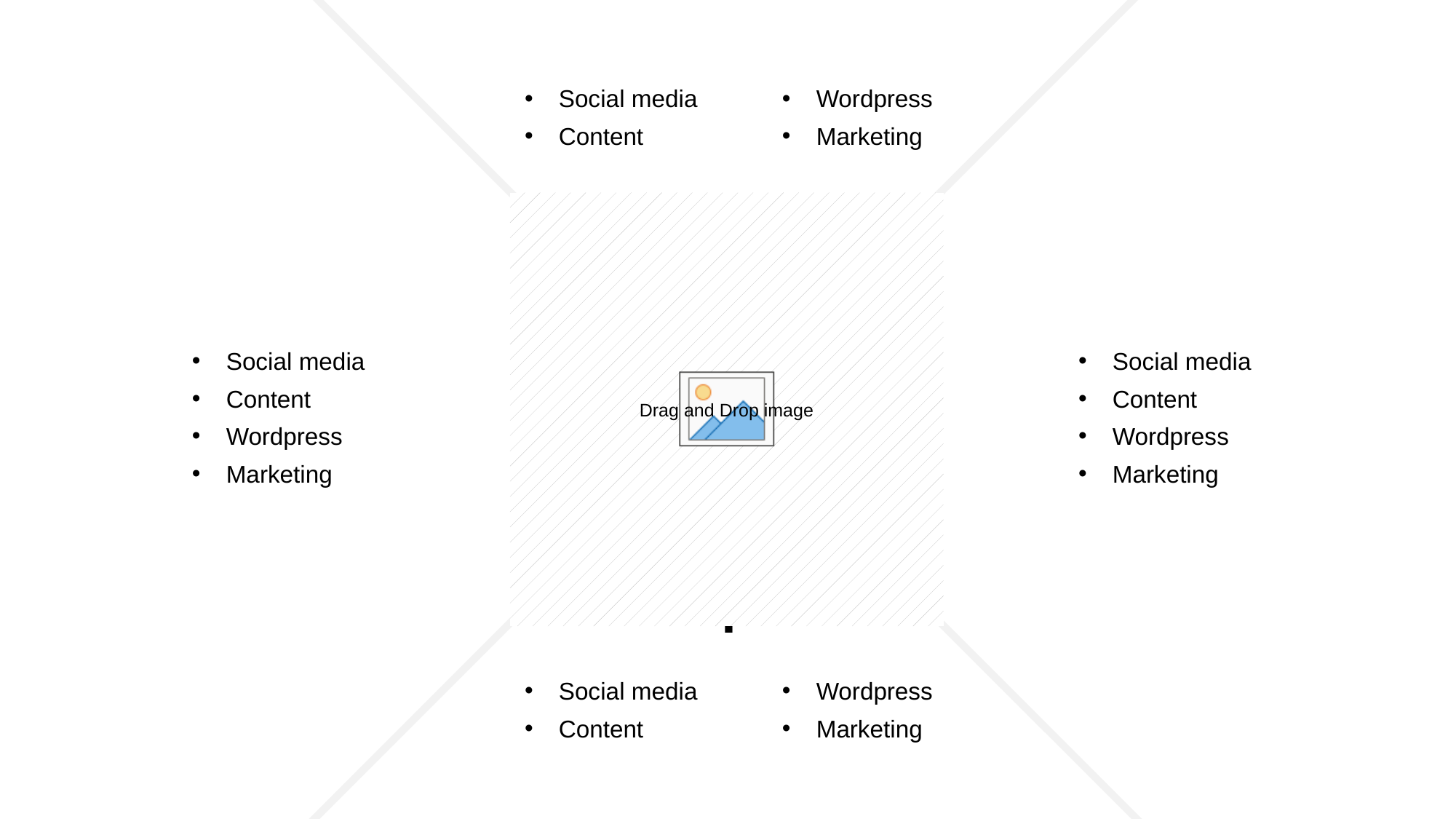

Social media
Content
Wordpress
Marketing

W
Social media
Content
Wordpress
Marketing
Social media
Content
Wordpress
Marketing
S
O
T
Social media
Content
Wordpress
Marketing